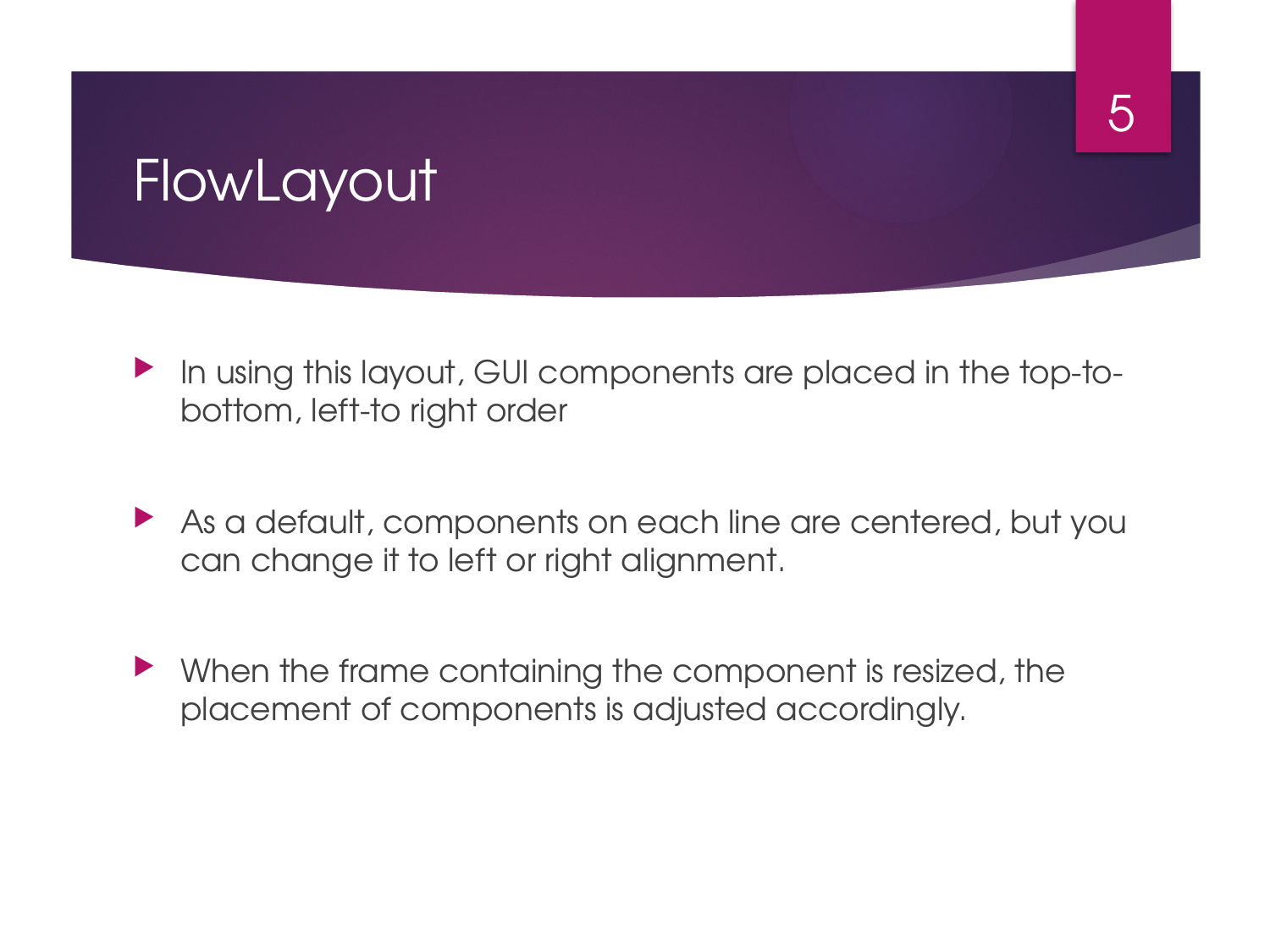

5
# FlowLayout
In using this layout, GUI components are placed in the top-to-bottom, left-to right order

As a default, components on each line are centered, but you can change it to left or right alignment.

When the frame containing the component is resized, the placement of components is adjusted accordingly.